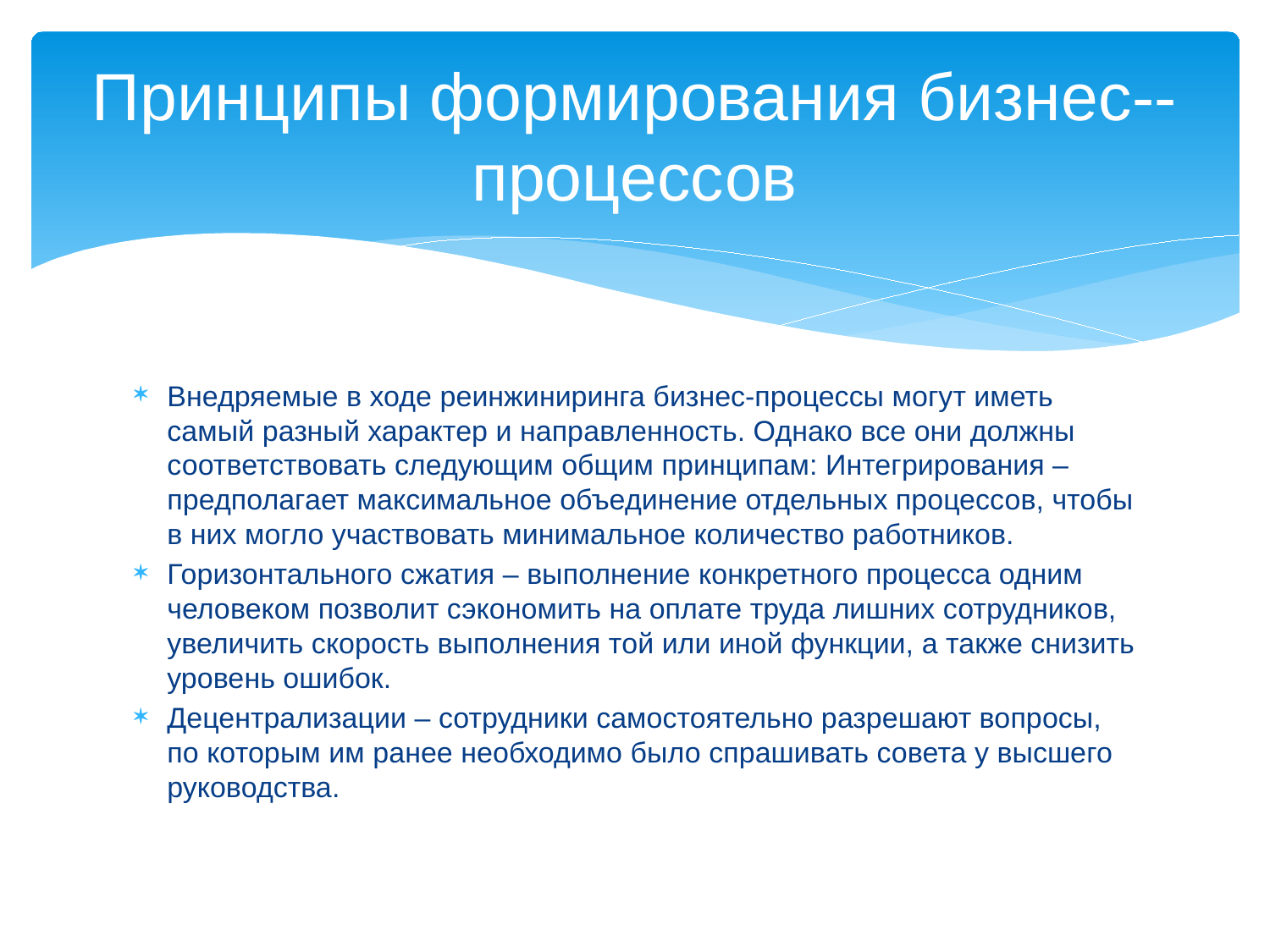

# Принципы формирования бизнес--процессов
Внедряемые в ходе реинжиниринга бизнес-процессы могут иметь самый разный характер и направленность. Однако все они должны соответствовать следующим общим принципам: Интегрирования – предполагает максимальное объединение отдельных процессов, чтобы в них могло участвовать минимальное количество работников.
Горизонтального сжатия – выполнение конкретного процесса одним человеком позволит сэкономить на оплате труда лишних сотрудников, увеличить скорость выполнения той или иной функции, а также снизить уровень ошибок.
Децентрализации – сотрудники самостоятельно разрешают вопросы, по которым им ранее необходимо было спрашивать совета у высшего руководства.